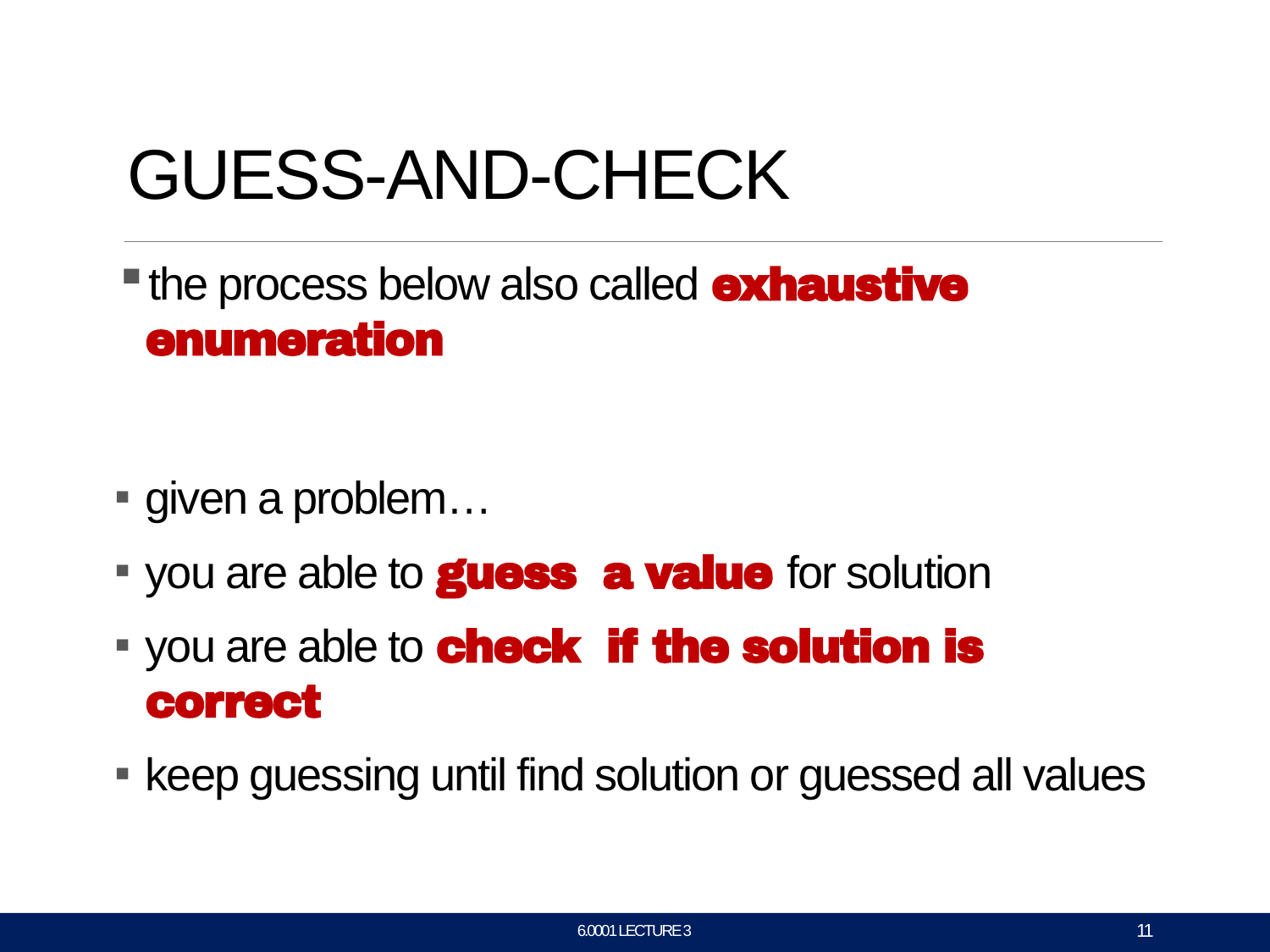

# GUESS-AND-CHECK

the process below also called exhaustive enumeration

given a problem…
you are able to guess  a value for solution
you are able to check  if the solution is correct
keep guessing until find solution or guessed all values
11
6.0001 LECTURE 3